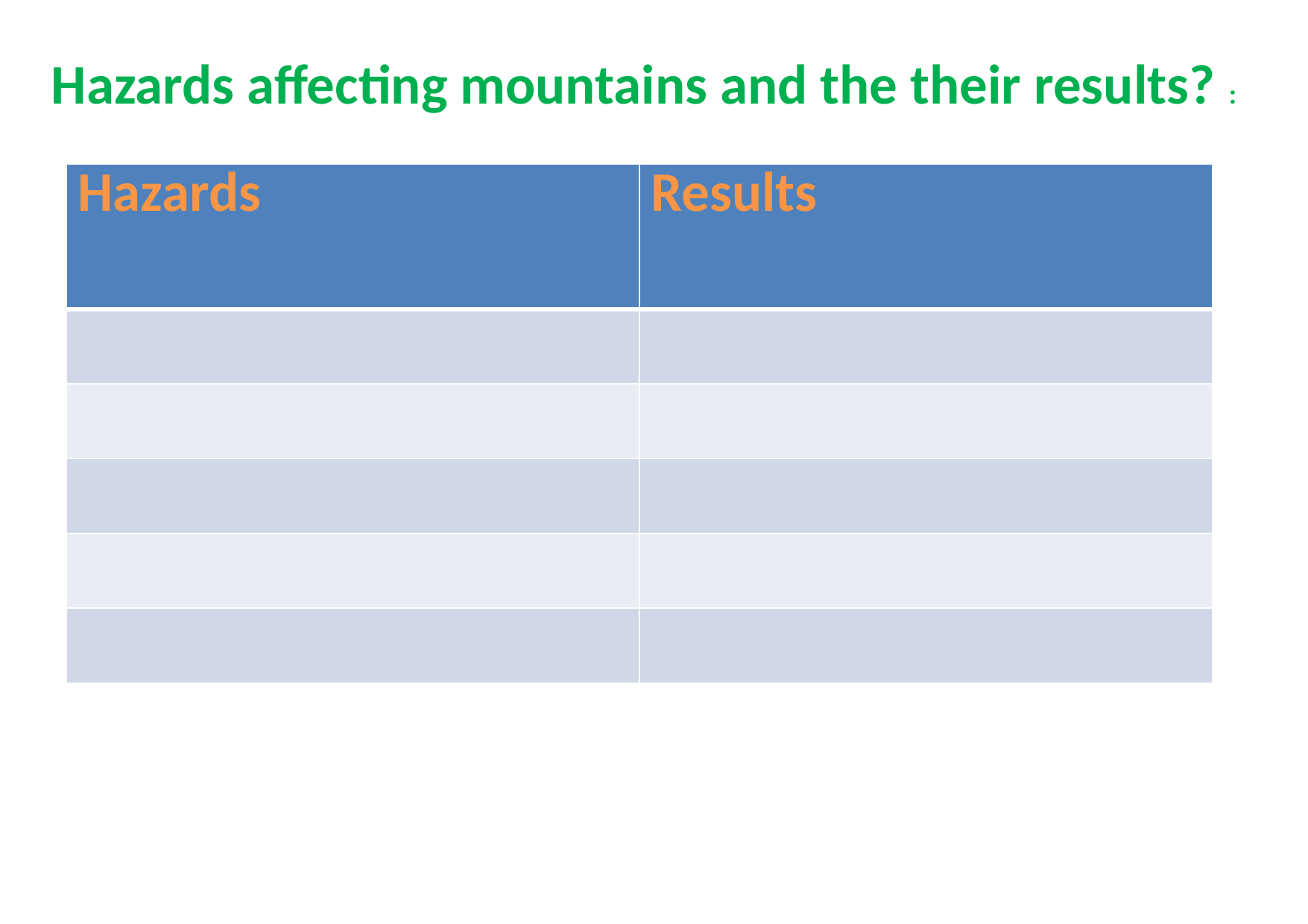

Hazards affecting mountains and the their results? :
| Hazards | Results |
| --- | --- |
|  |  |
|  |  |
|  |  |
|  |  |
|  |  |